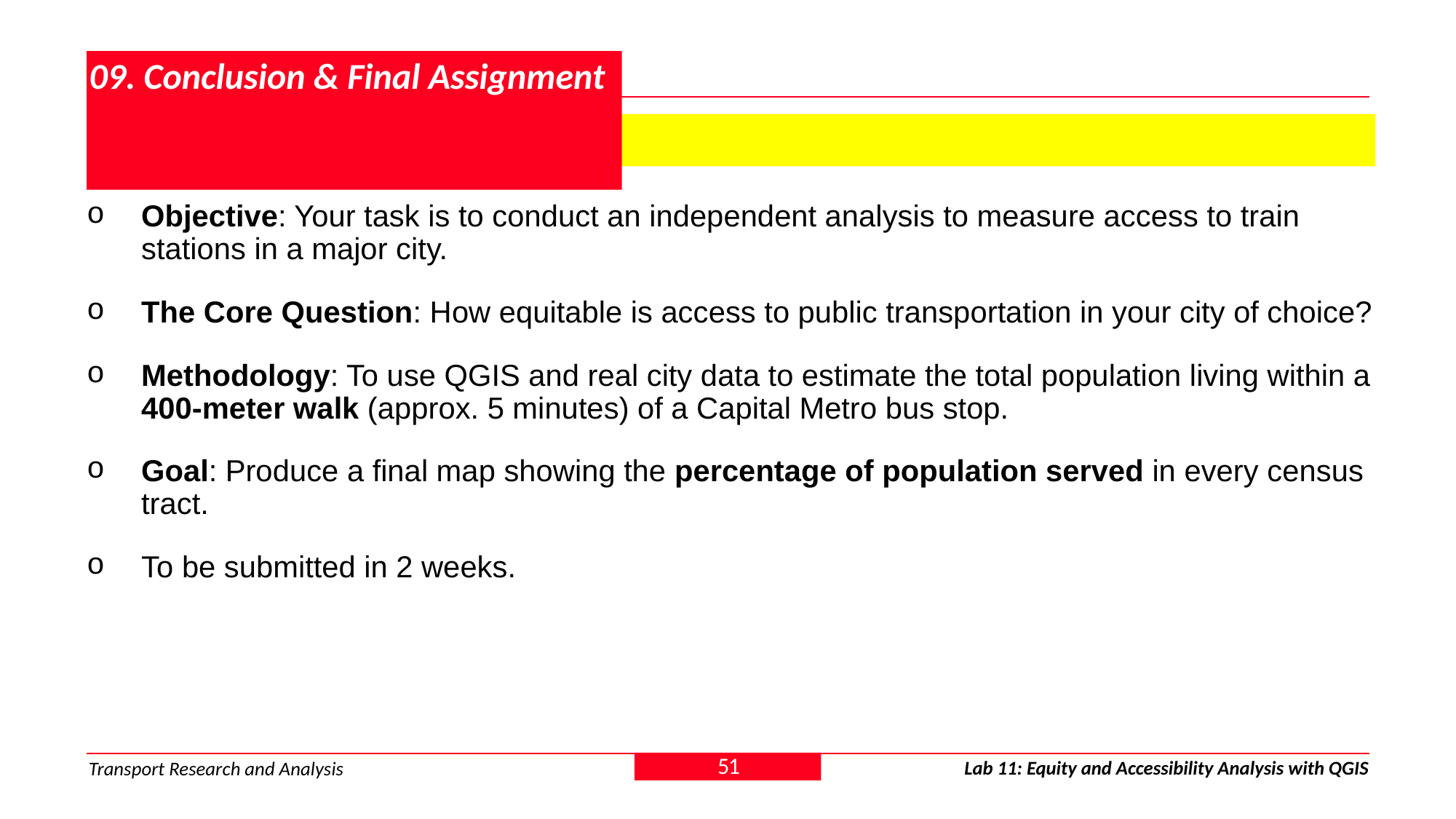

# 09. Conclusion & Final Assignment
9.1. Final Student Assignment
Objective: Your task is to conduct an independent analysis to measure access to train stations in a major city.
The Core Question: How equitable is access to public transportation in your city of choice?
Methodology: To use QGIS and real city data to estimate the total population living within a 400-meter walk (approx. 5 minutes) of a Capital Metro bus stop.
Goal: Produce a final map showing the percentage of population served in every census tract.
To be submitted in 2 weeks.